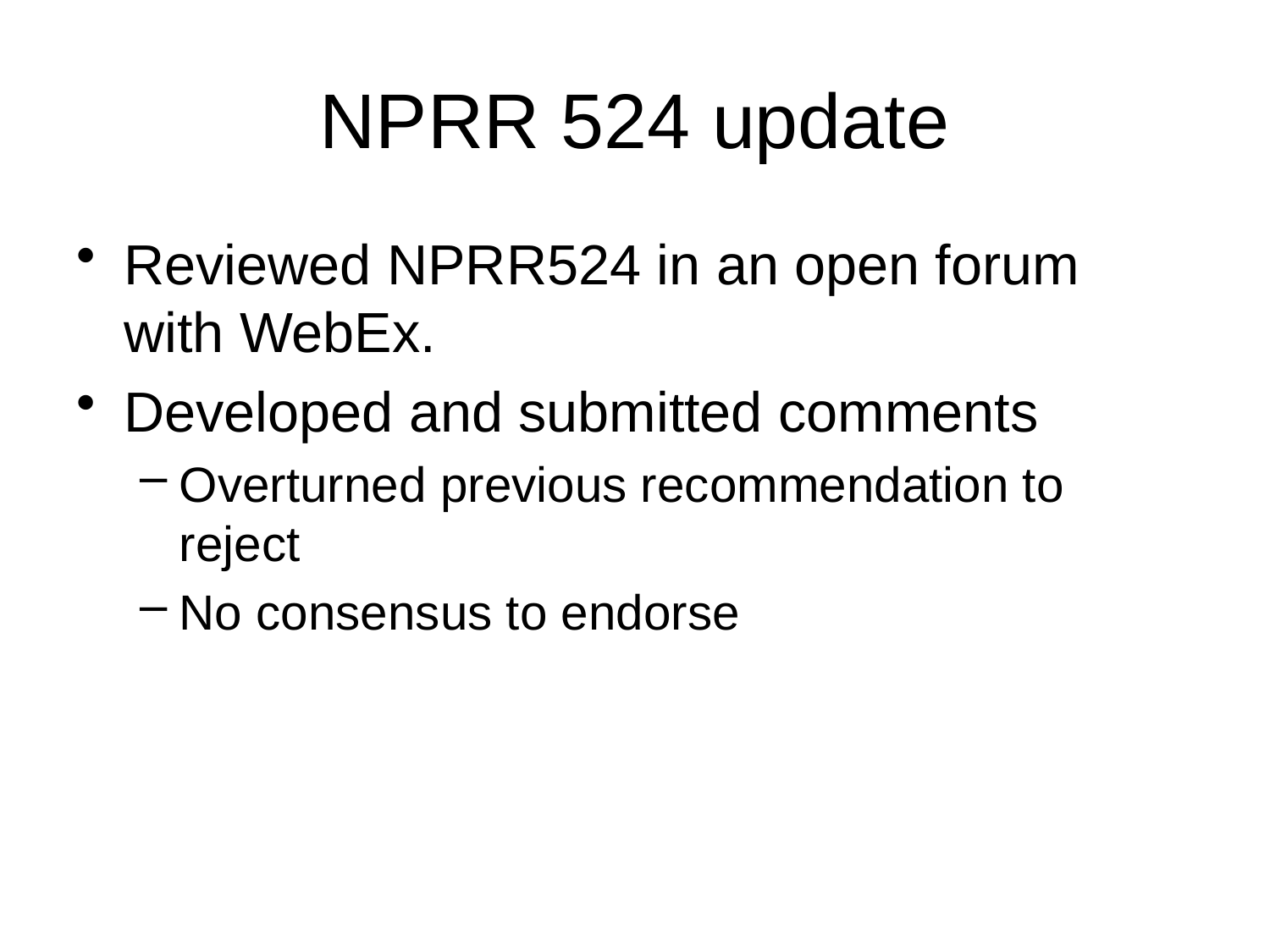

# NPRR 524 update
Reviewed NPRR524 in an open forum with WebEx.
Developed and submitted comments
Overturned previous recommendation to reject
No consensus to endorse